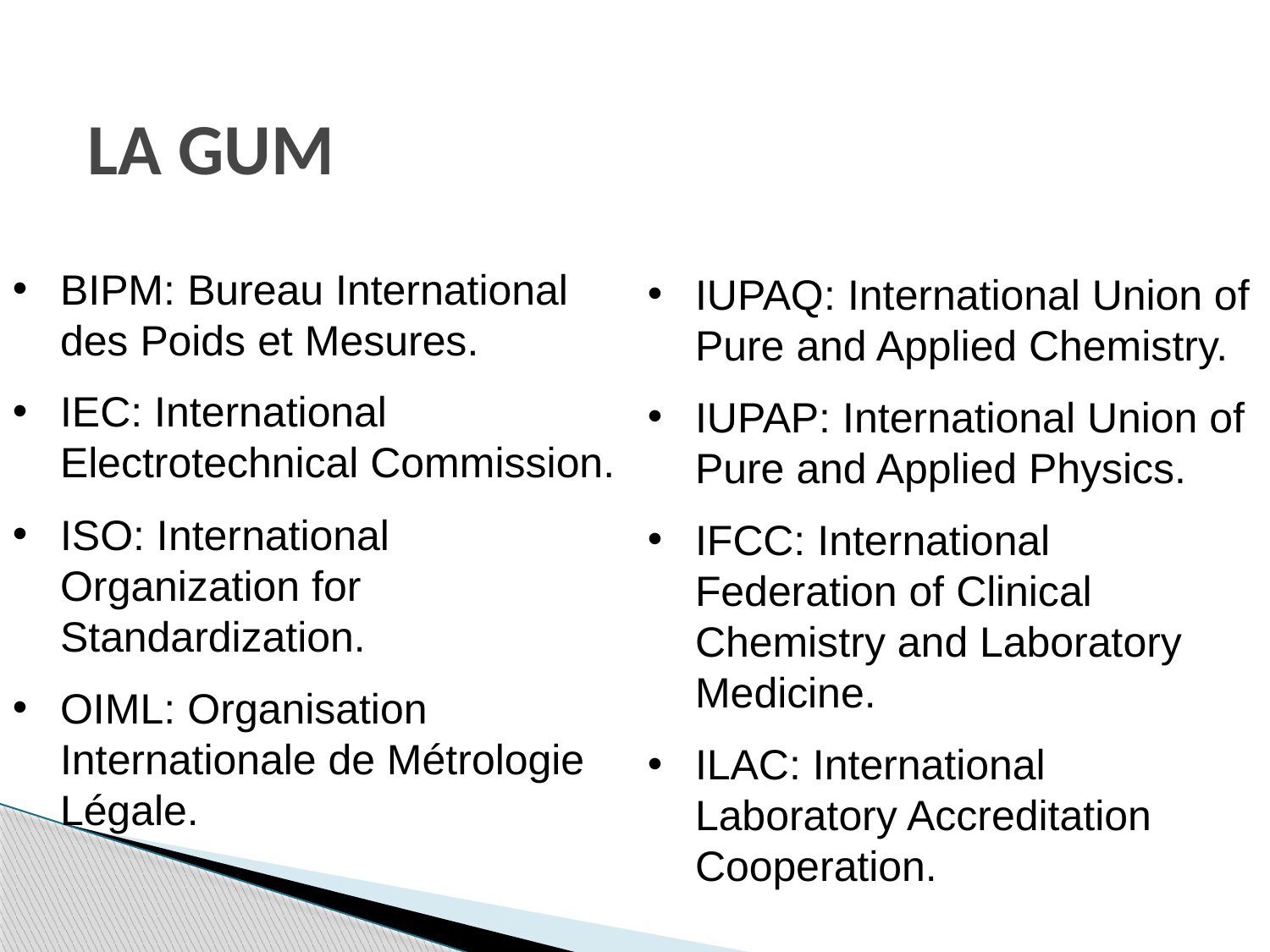

# LA GUM
BIPM: Bureau International des Poids et Mesures.
IEC: International Electrotechnical Commission.
ISO: International Organization for Standardization.
OIML: Organisation Internationale de Métrologie Légale.
IUPAQ: International Union of Pure and Applied Chemistry.
IUPAP: International Union of Pure and Applied Physics.
IFCC: International Federation of Clinical Chemistry and Laboratory Medicine.
ILAC: International Laboratory Accreditation Cooperation.